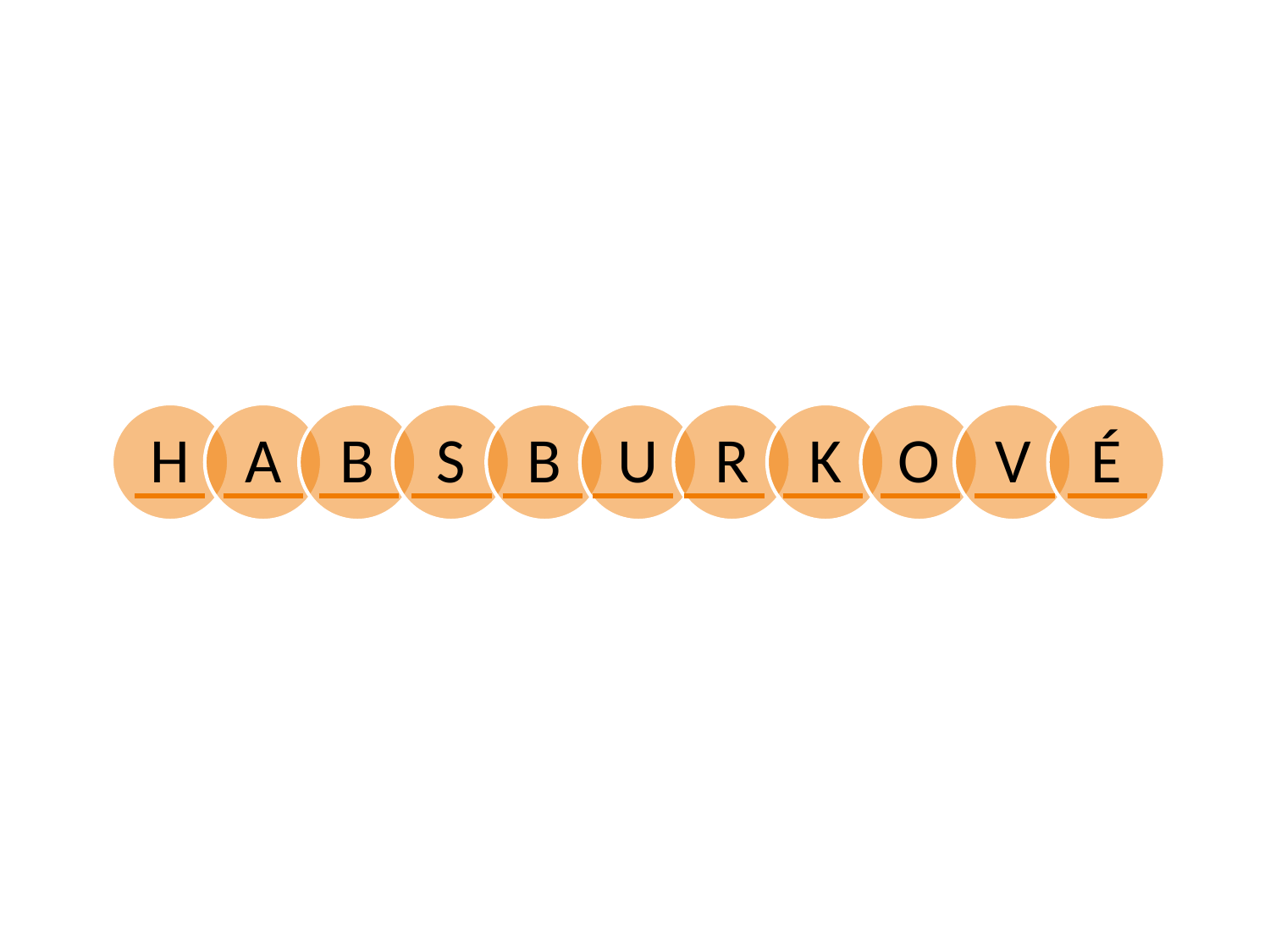

H
A
B
S
B
U
R
K
O
V
É